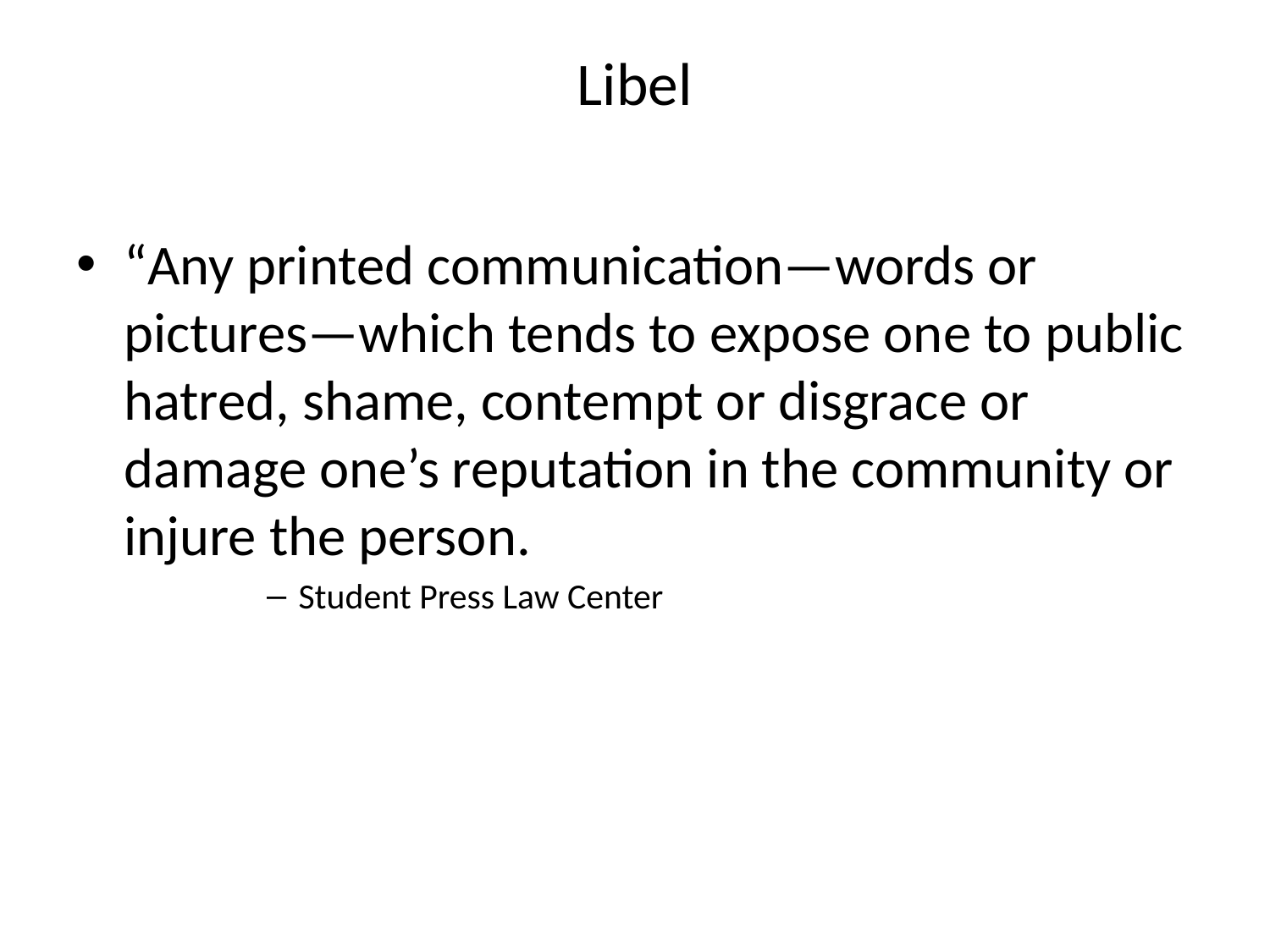

# Libel
“Any printed communication—words or pictures—which tends to expose one to public hatred, shame, contempt or disgrace or damage one’s reputation in the community or injure the person.
Student Press Law Center